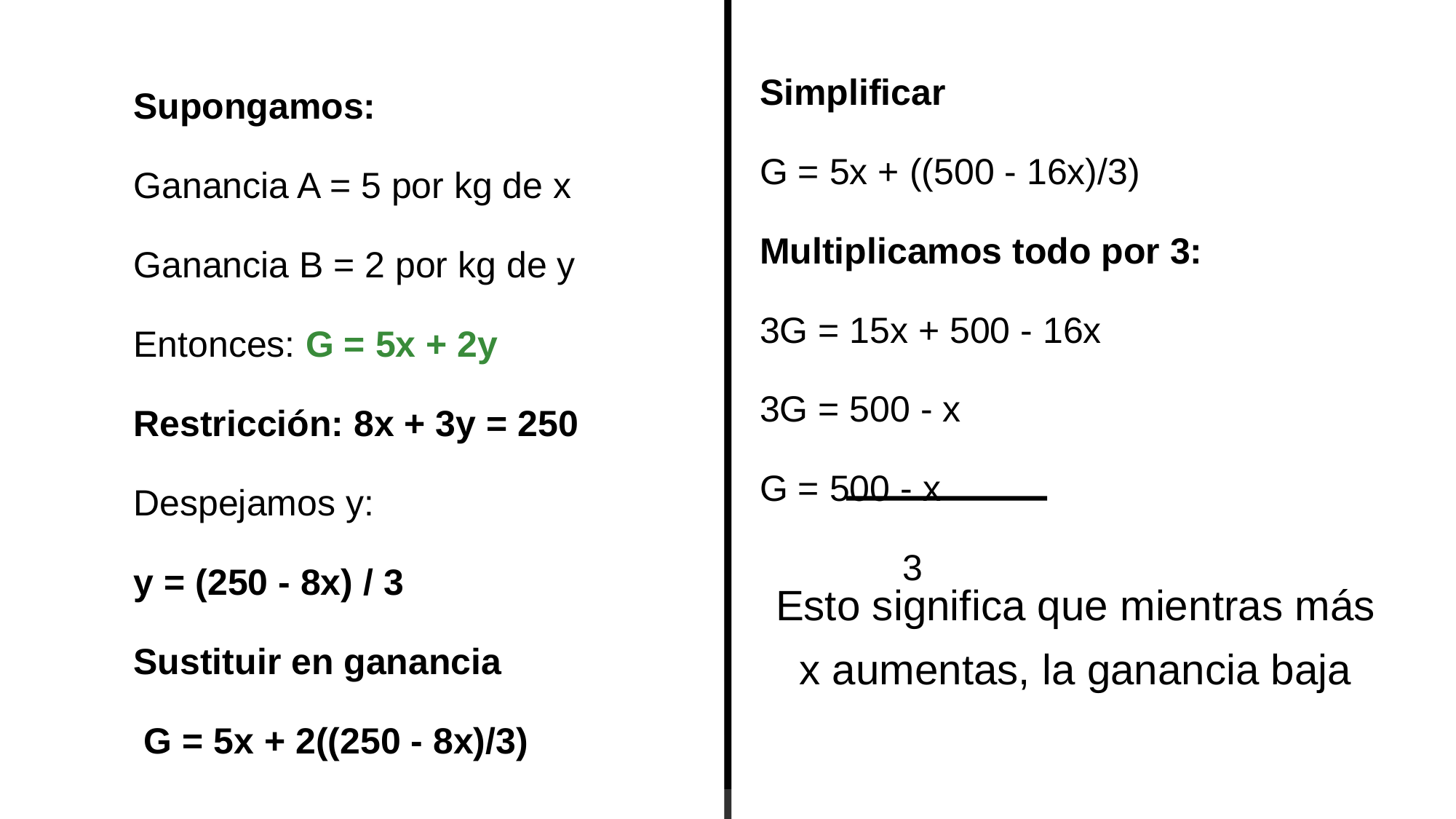

Simplificar
G = 5x + ((500 - 16x)/3)
Multiplicamos todo por 3:
3G = 15x + 500 - 16x
3G = 500 - x
G = 500 - x
              3

Supongamos:
Ganancia A = 5 por kg de x
Ganancia B = 2 por kg de y
Entonces: G = 5x + 2y
Restricción: 8x + 3y = 250
Despejamos y:
y = (250 - 8x) / 3
Sustituir en ganancia
 G = 5x + 2((250 - 8x)/3)

Esto significa que mientras más x aumentas, la ganancia baja